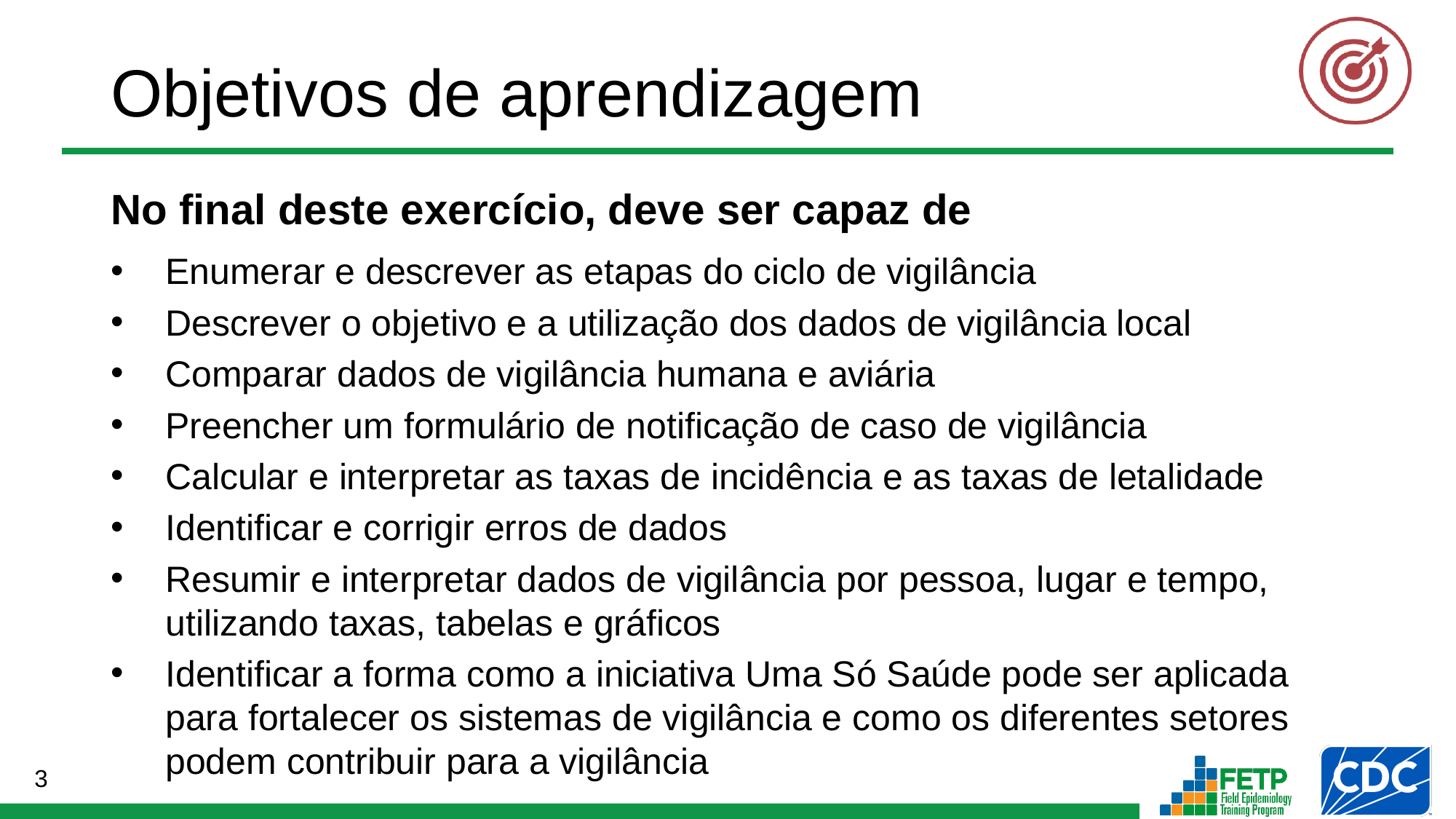

No final deste exercício, deve ser capaz de
Enumerar e descrever as etapas do ciclo de vigilância
Descrever o objetivo e a utilização dos dados de vigilância local
Comparar dados de vigilância humana e aviária
Preencher um formulário de notificação de caso de vigilância
Calcular e interpretar as taxas de incidência e as taxas de letalidade
Identificar e corrigir erros de dados
Resumir e interpretar dados de vigilância por pessoa, lugar e tempo, utilizando taxas, tabelas e gráficos
Identificar a forma como a iniciativa Uma Só Saúde pode ser aplicada para fortalecer os sistemas de vigilância e como os diferentes setores podem contribuir para a vigilância